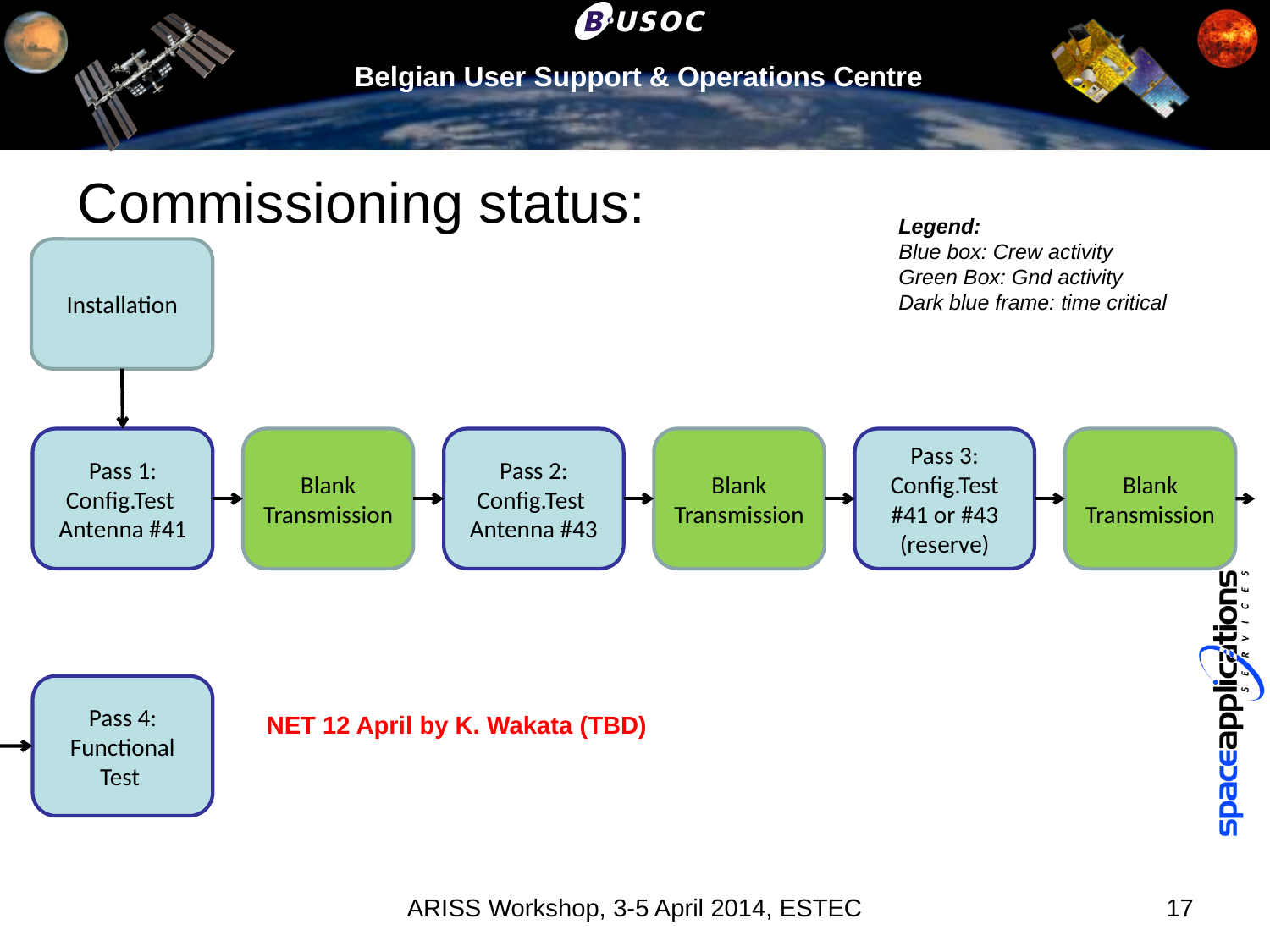

# Commissioning status:
Legend:
Blue box: Crew activity
Green Box: Gnd activity
Dark blue frame: time critical

Installation
Pass 1:
Config.Test
Antenna #41
Blank Transmission
Pass 2:
Config.Test
Antenna #43
Blank Transmission
Pass 3:
Config.Test #41 or #43
(reserve)
Blank Transmission
Pass 4:
Functional Test
NET 12 April by K. Wakata (TBD)
ARISS Workshop, 3-5 April 2014, ESTEC
17